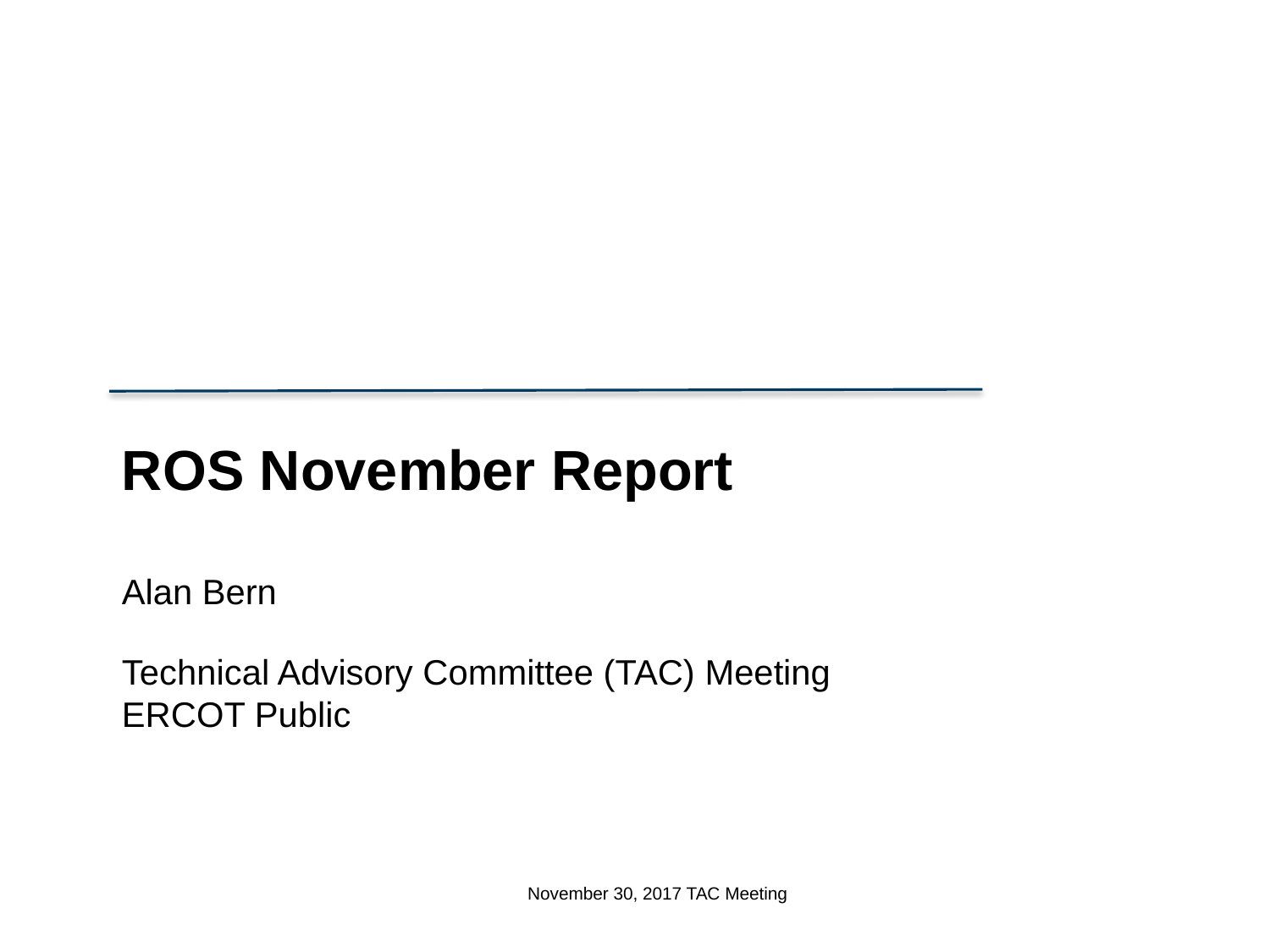

ROS November Report

Alan Bern

Technical Advisory Committee (TAC) Meeting
ERCOT Public

November 30, 2017 TAC Meeting